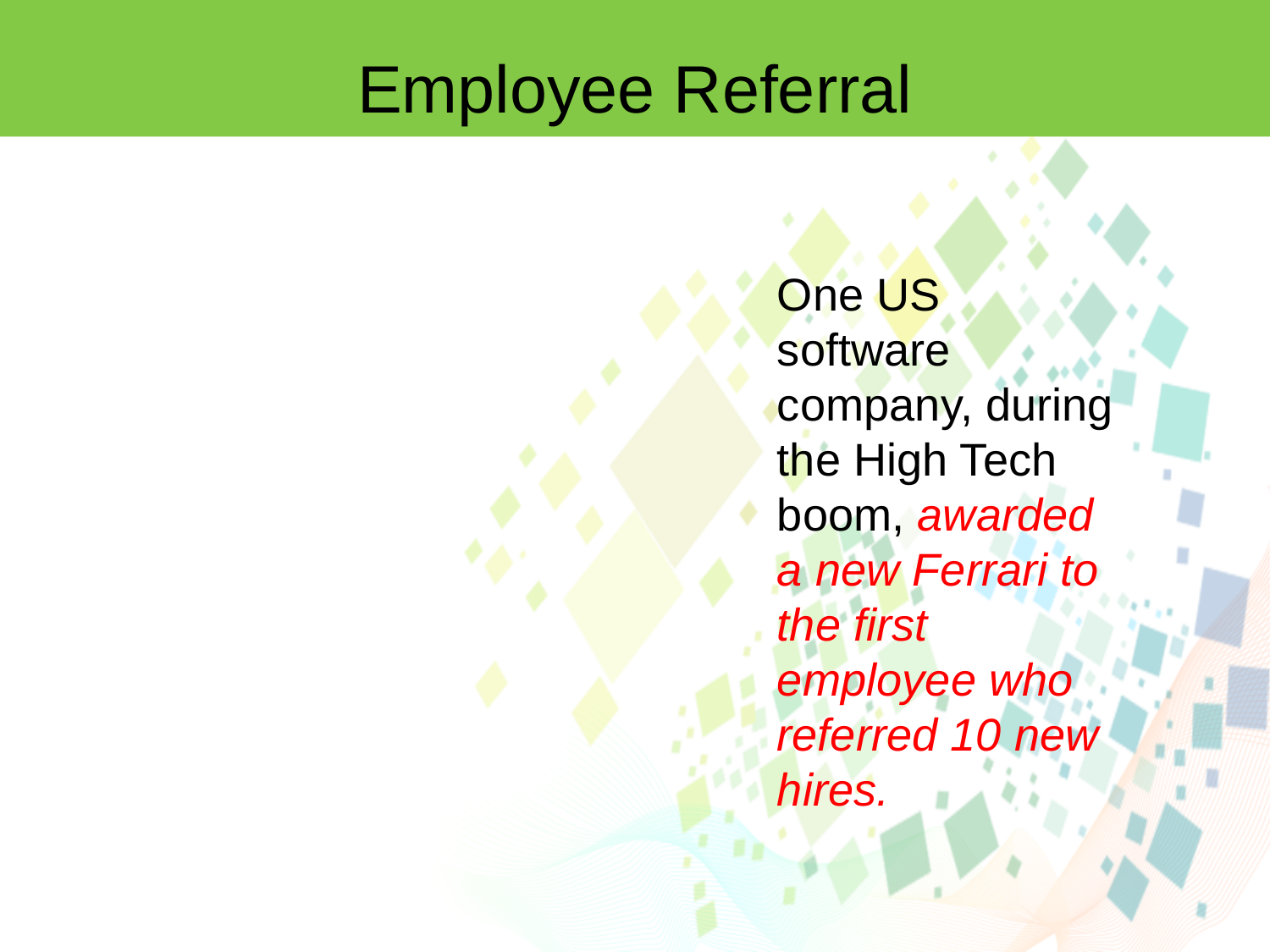

Employee Referral
One US software company, during the High Tech boom, awarded a new Ferrari to the first employee who referred 10 new hires.